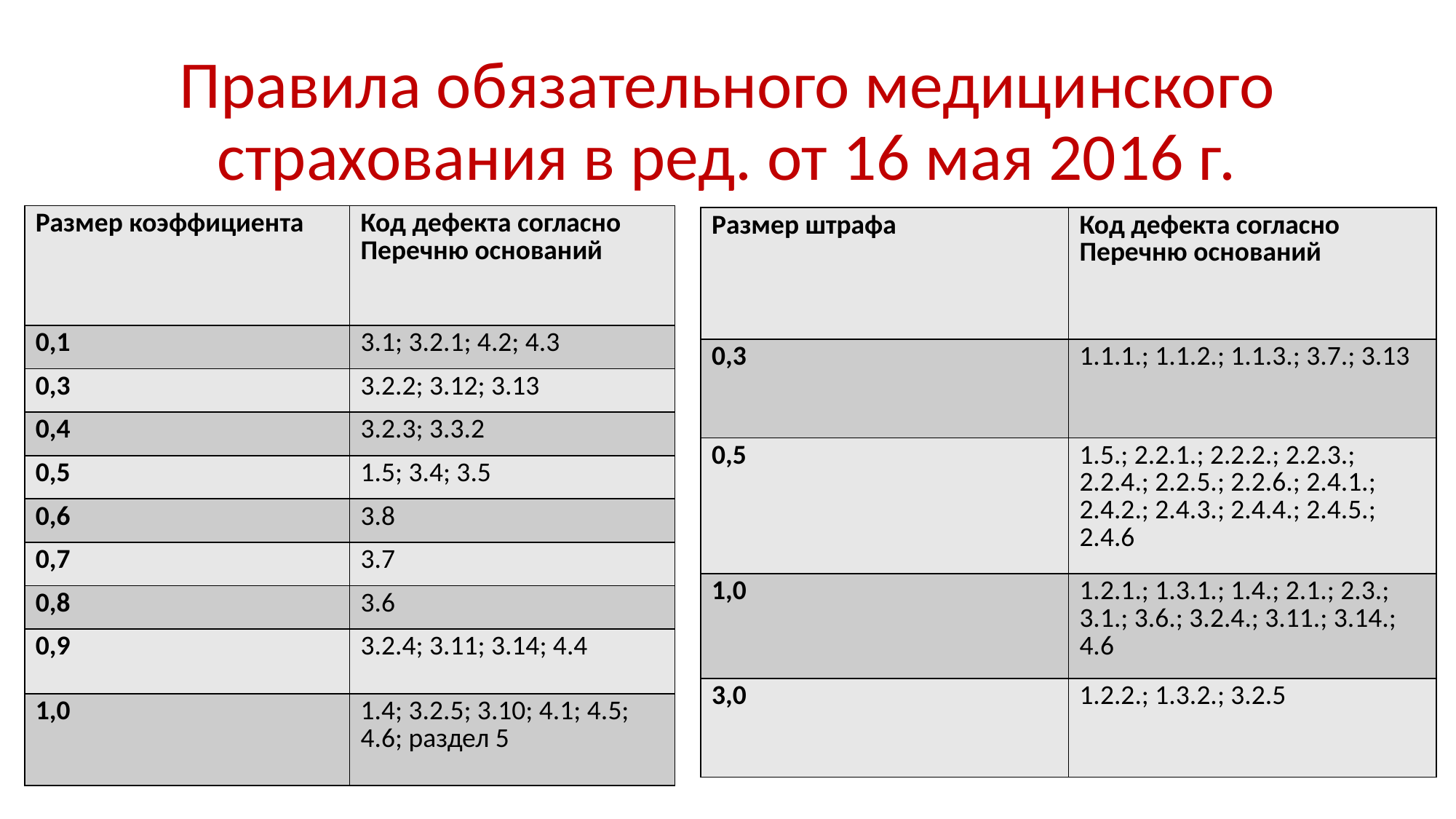

# Правила обязательного медицинского страхования в ред. от 16 мая 2016 г.
| Размер коэффициента | Код дефекта согласно Перечню оснований |
| --- | --- |
| 0,1 | 3.1; 3.2.1; 4.2; 4.3 |
| 0,3 | 3.2.2; 3.12; 3.13 |
| 0,4 | 3.2.3; 3.3.2 |
| 0,5 | 1.5; 3.4; 3.5 |
| 0,6 | 3.8 |
| 0,7 | 3.7 |
| 0,8 | 3.6 |
| 0,9 | 3.2.4; 3.11; 3.14; 4.4 |
| 1,0 | 1.4; 3.2.5; 3.10; 4.1; 4.5; 4.6; раздел 5 |
| Размер штрафа | Код дефекта согласно Перечню оснований |
| --- | --- |
| 0,3 | 1.1.1.; 1.1.2.; 1.1.3.; 3.7.; 3.13 |
| 0,5 | 1.5.; 2.2.1.; 2.2.2.; 2.2.3.; 2.2.4.; 2.2.5.; 2.2.6.; 2.4.1.; 2.4.2.; 2.4.3.; 2.4.4.; 2.4.5.; 2.4.6 |
| 1,0 | 1.2.1.; 1.3.1.; 1.4.; 2.1.; 2.3.; 3.1.; 3.6.; 3.2.4.; 3.11.; 3.14.; 4.6 |
| 3,0 | 1.2.2.; 1.3.2.; 3.2.5 |